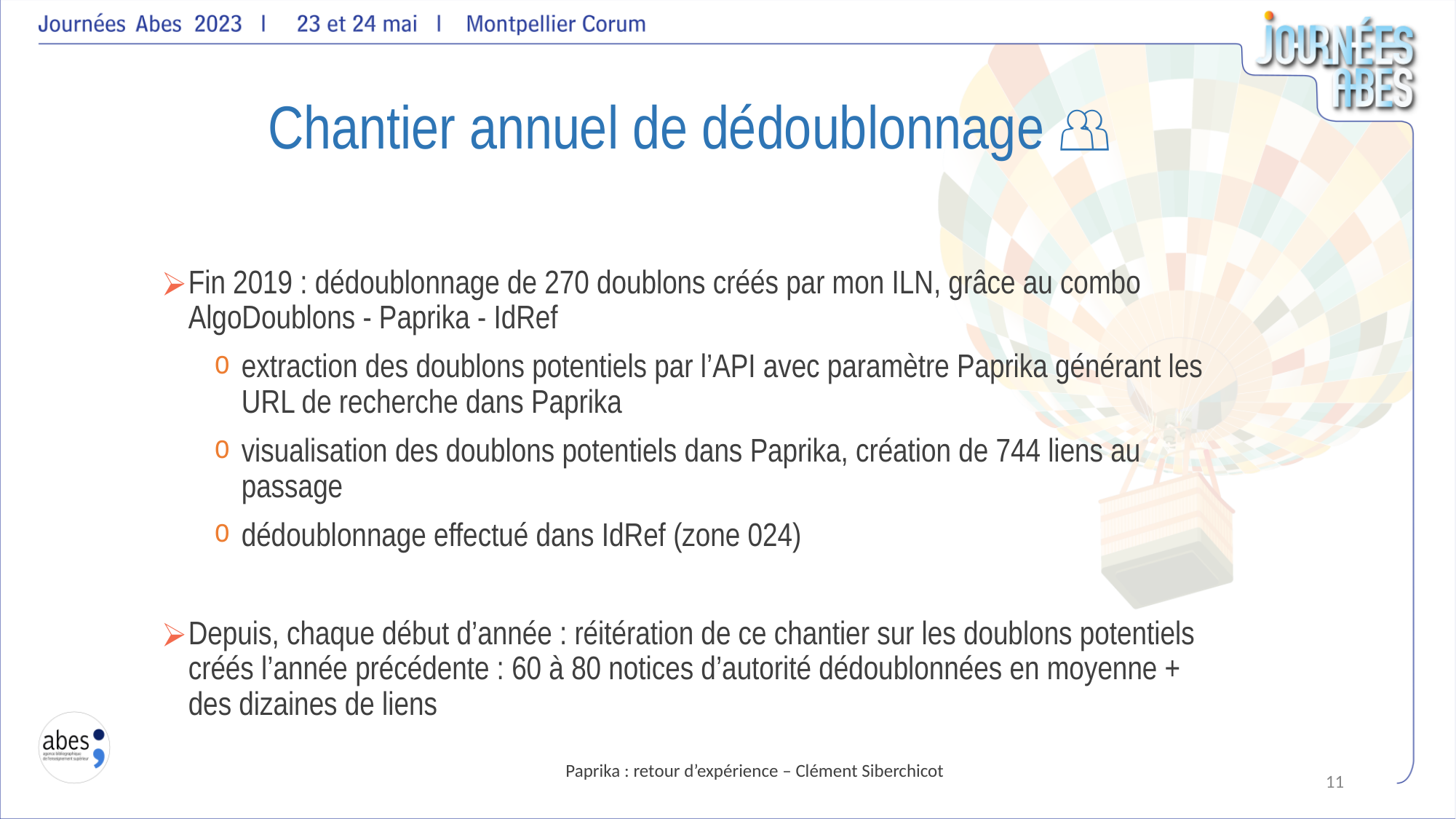

# Chantier annuel de dédoublonnage 👥

Fin 2019 : dédoublonnage de 270 doublons créés par mon ILN, grâce au combo AlgoDoublons - Paprika - IdRef
extraction des doublons potentiels par l’API avec paramètre Paprika générant les URL de recherche dans Paprika
visualisation des doublons potentiels dans Paprika, création de 744 liens au passage
dédoublonnage effectué dans IdRef (zone 024)

Depuis, chaque début d’année : réitération de ce chantier sur les doublons potentiels créés l’année précédente : 60 à 80 notices d’autorité dédoublonnées en moyenne + des dizaines de liens
Paprika : retour d’expérience – Clément Siberchicot

11